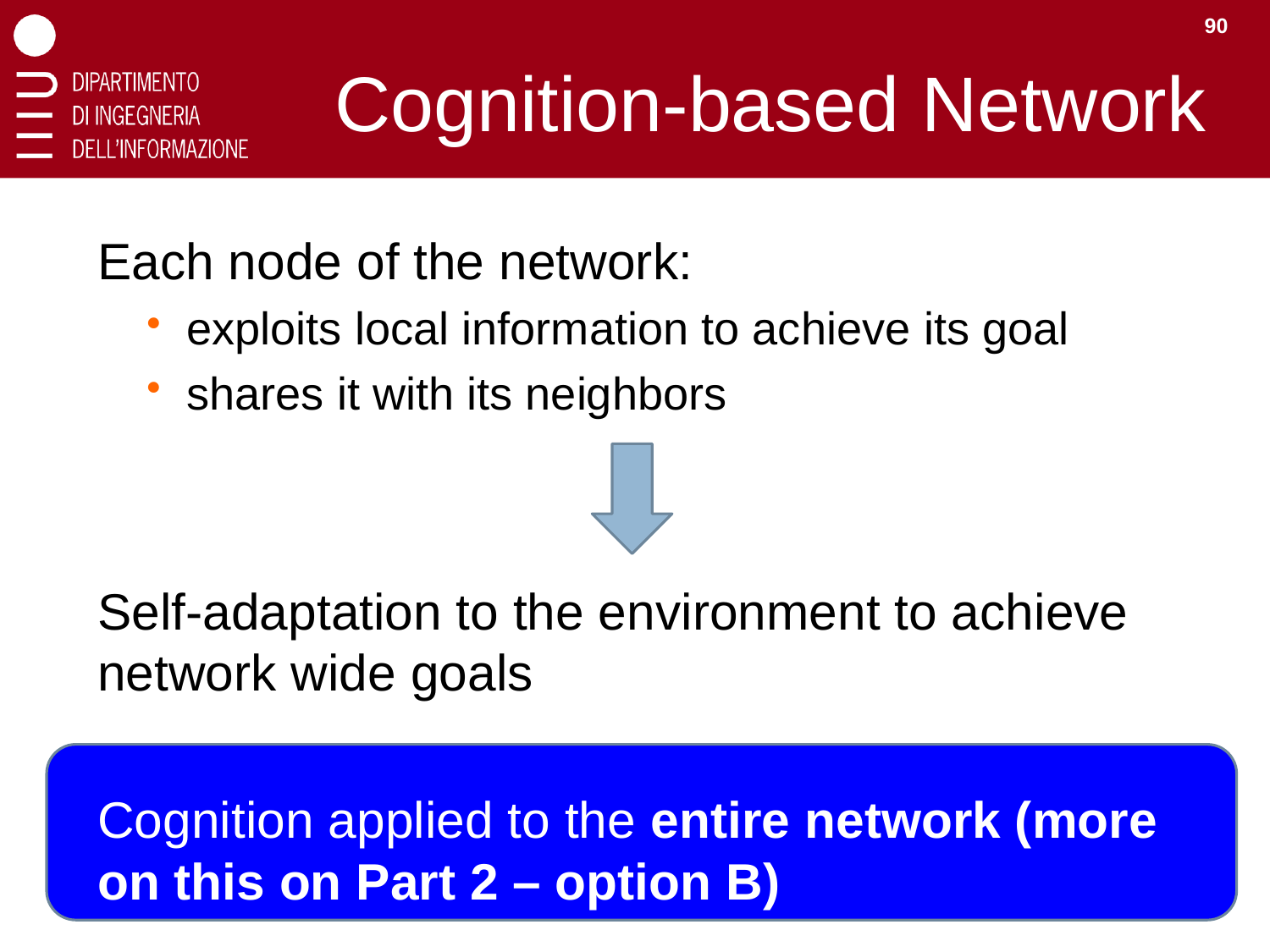

90
# Cognition-based Network
Each node of the network:
exploits local information to achieve its goal
shares it with its neighbors

Self-adaptation to the environment to achieve network wide goals

Cognition applied to the entire network (more on this on Part 2 – option B)